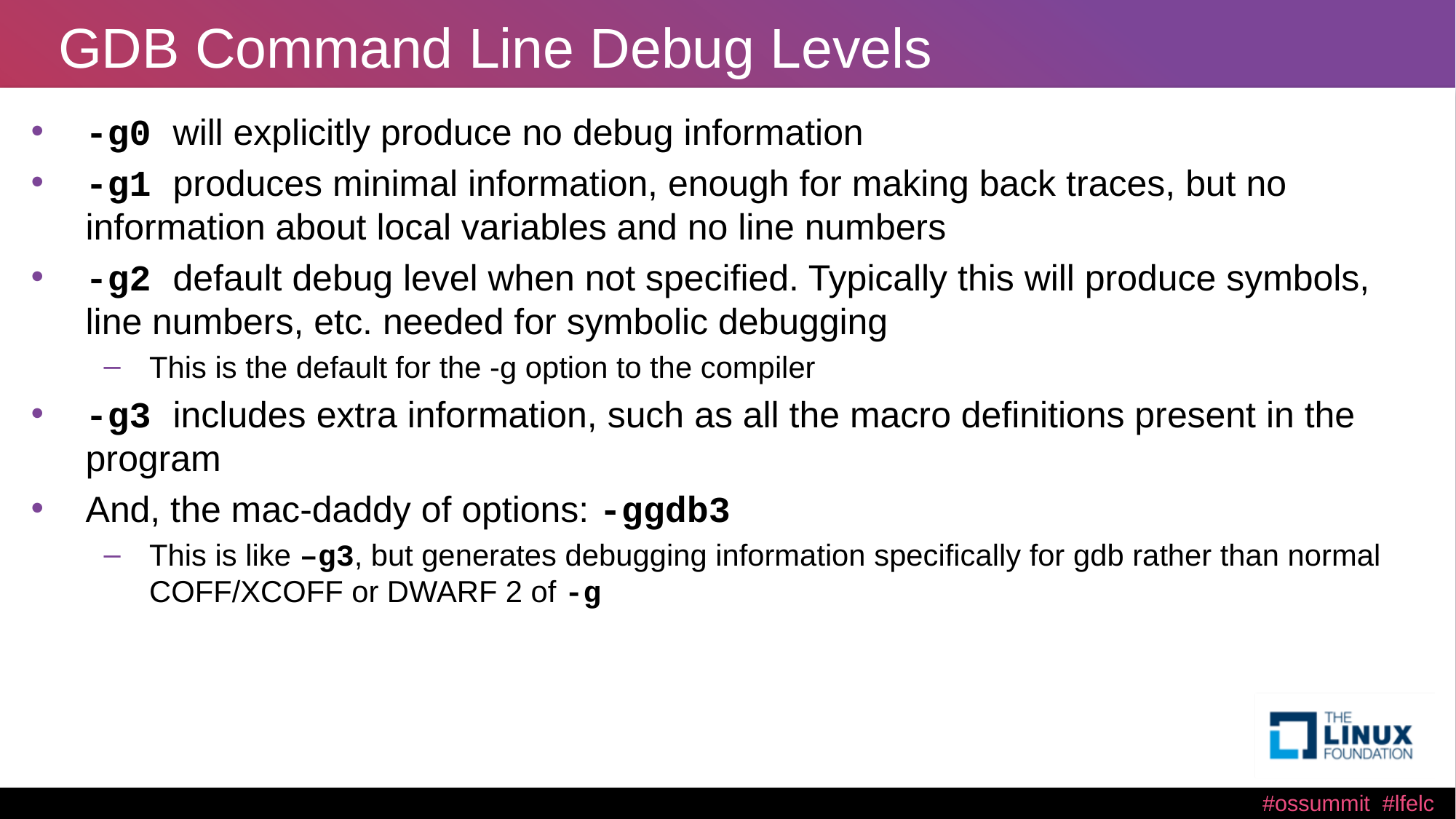

# GDB Command Line Debug Levels
-g0 will explicitly produce no debug information
-g1 produces minimal information, enough for making back traces, but no information about local variables and no line numbers
-g2 default debug level when not specified. Typically this will produce symbols, line numbers, etc. needed for symbolic debugging
This is the default for the -g option to the compiler
-g3 includes extra information, such as all the macro definitions present in the program
And, the mac-daddy of options: -ggdb3
This is like –g3, but generates debugging information specifically for gdb rather than normal COFF/XCOFF or DWARF 2 of -g